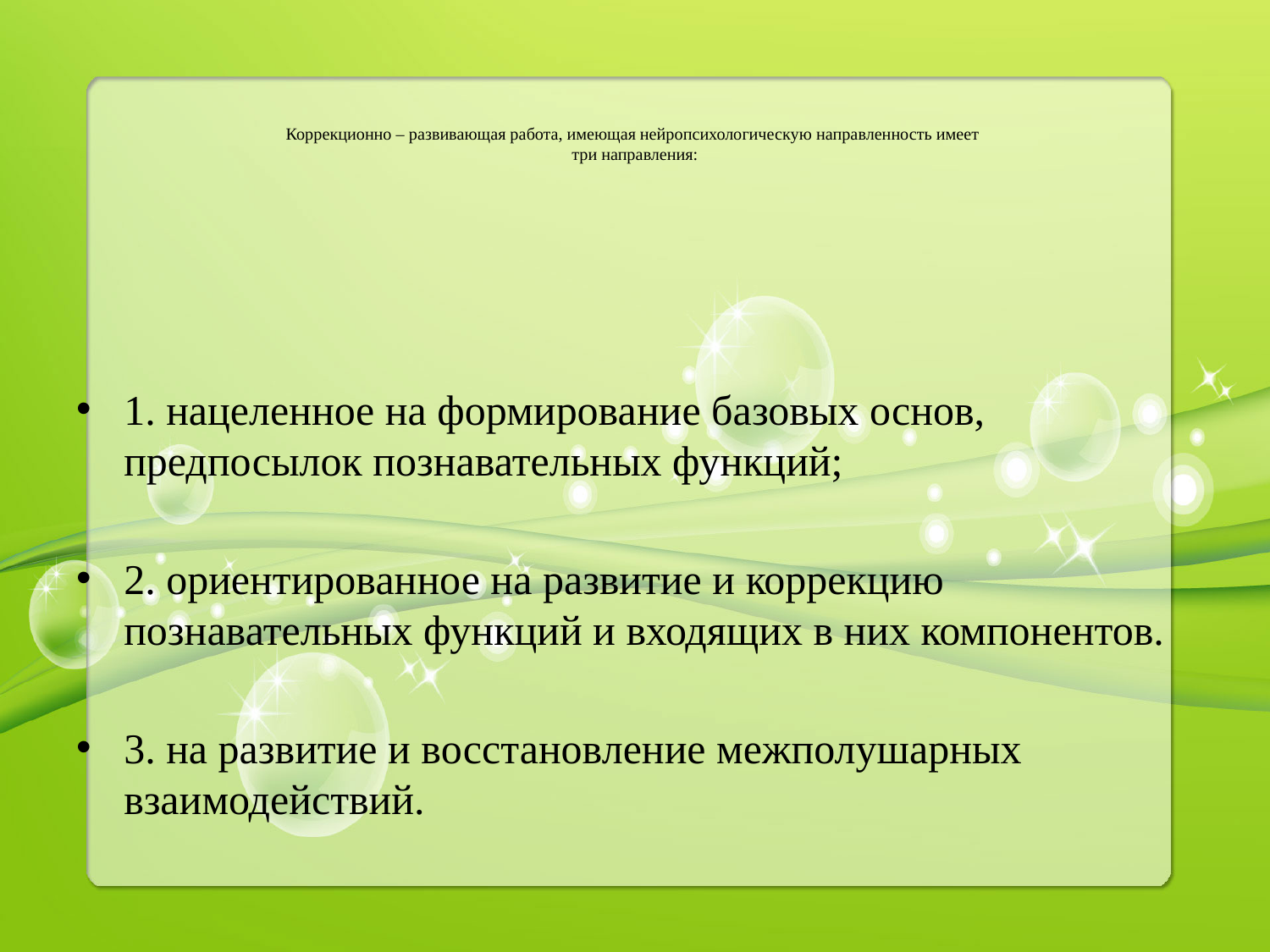

# Коррекционно – развивающая работа, имеющая нейропсихологическую направленность имеет три направления:

1. нацеленное на формирование базовых основ, предпосылок познавательных функций;

2. ориентированное на развитие и коррекцию познавательных функций и входящих в них компонентов.

3. на развитие и восстановление межполушарных взаимодействий.